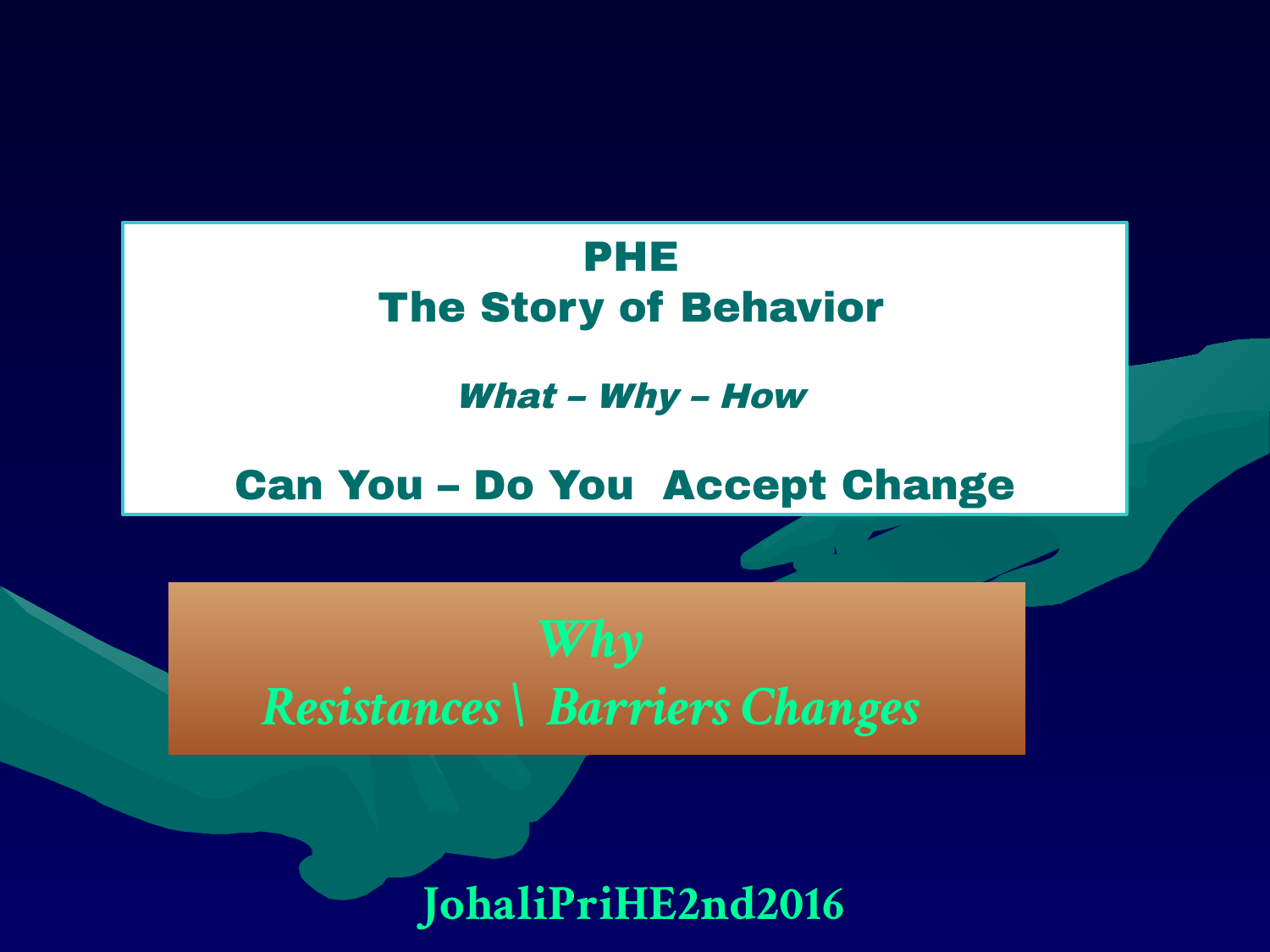

PHE
The Story of Behavior

What – Why – How

Can You – Do You  Accept Change
# Why Resistances \  Barriers Changes
JohaliPriHE2nd2016